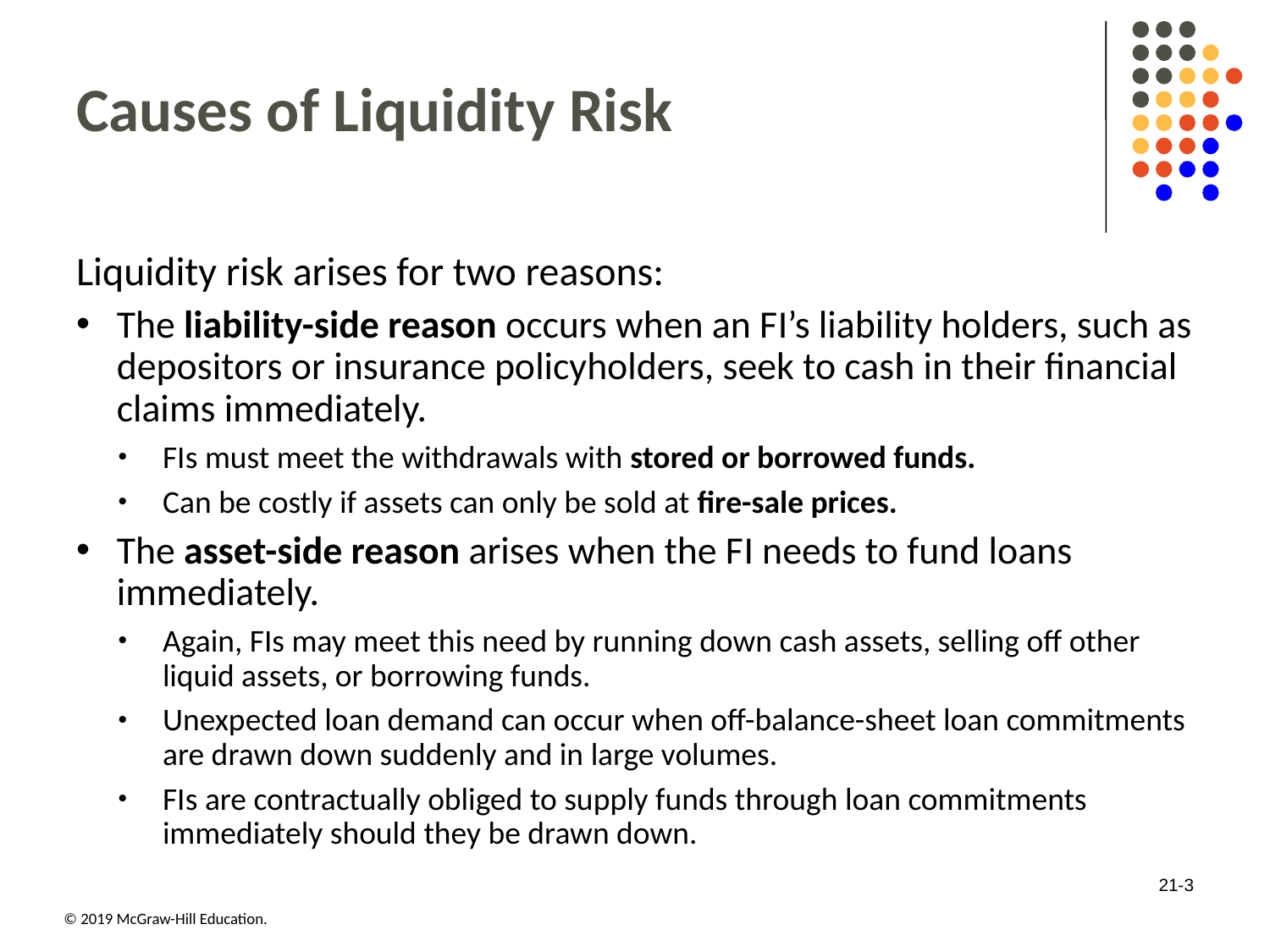

# Causes of Liquidity Risk
Liquidity risk arises for two reasons:
The liability-side reason occurs when an F I’s liability holders, such as depositors or insurance policyholders, seek to cash in their financial claims immediately.
FIs must meet the withdrawals with stored or borrowed funds.
Can be costly if assets can only be sold at fire-sale prices.
The asset-side reason arises when the F I needs to fund loans immediately.
Again, FIs may meet this need by running down cash assets, selling off other liquid assets, or borrowing funds.
Unexpected loan demand can occur when off-balance-sheet loan commitments are drawn down suddenly and in large volumes.
FIs are contractually obliged to supply funds through loan commitments immediately should they be drawn down.
21-3